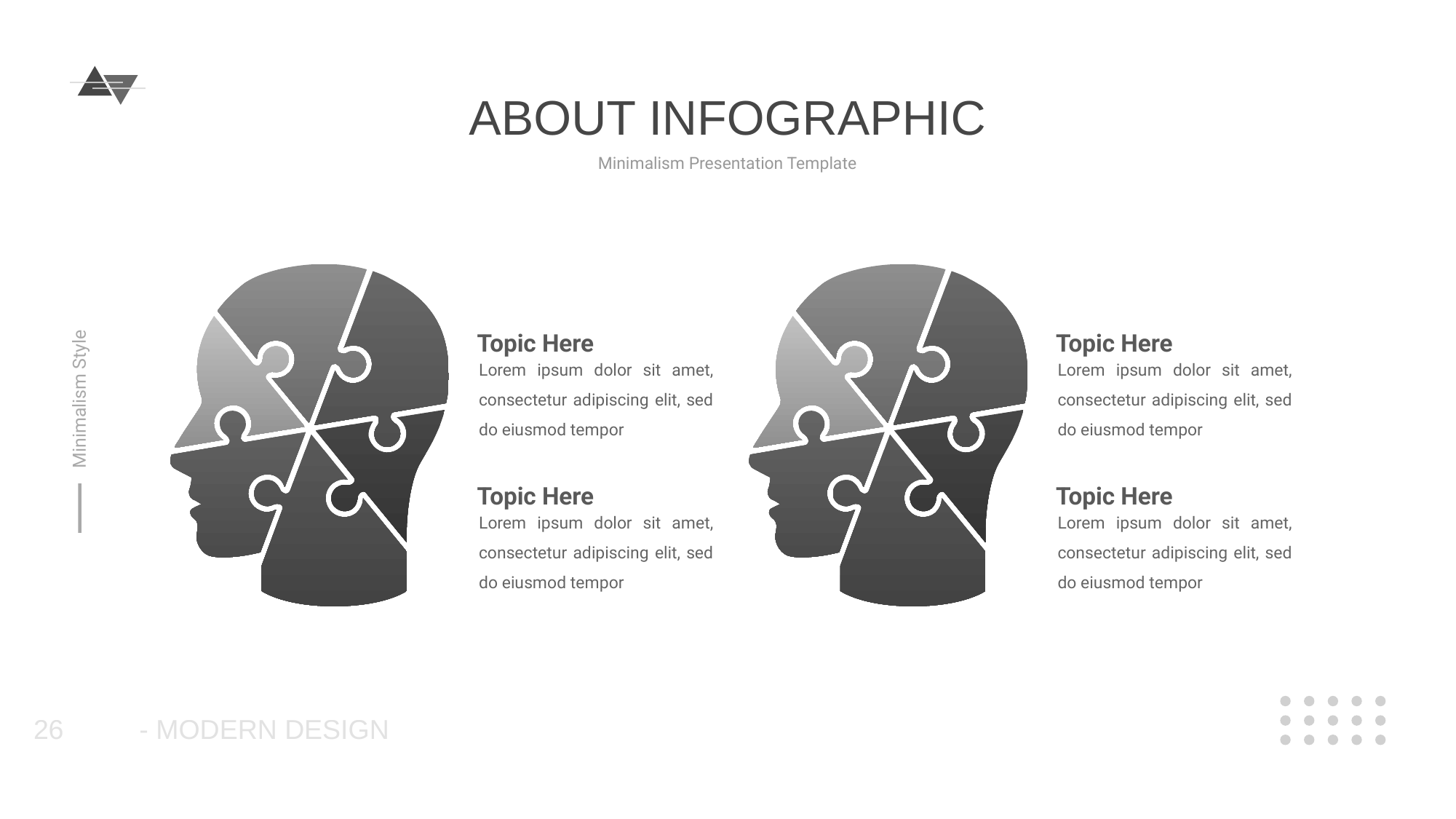

ABOUT INFOGRAPHIC
Minimalism Presentation Template

Topic Here
Topic Here

Minimalism Style

Lorem ipsum dolor sit amet, consectetur adipiscing elit, sed do eiusmod tempor
Lorem ipsum dolor sit amet, consectetur adipiscing elit, sed do eiusmod tempor

Topic Here
Topic Here
Lorem ipsum dolor sit amet, consectetur adipiscing elit, sed do eiusmod tempor
Lorem ipsum dolor sit amet, consectetur adipiscing elit, sed do eiusmod tempor

26
- MODERN DESIGN